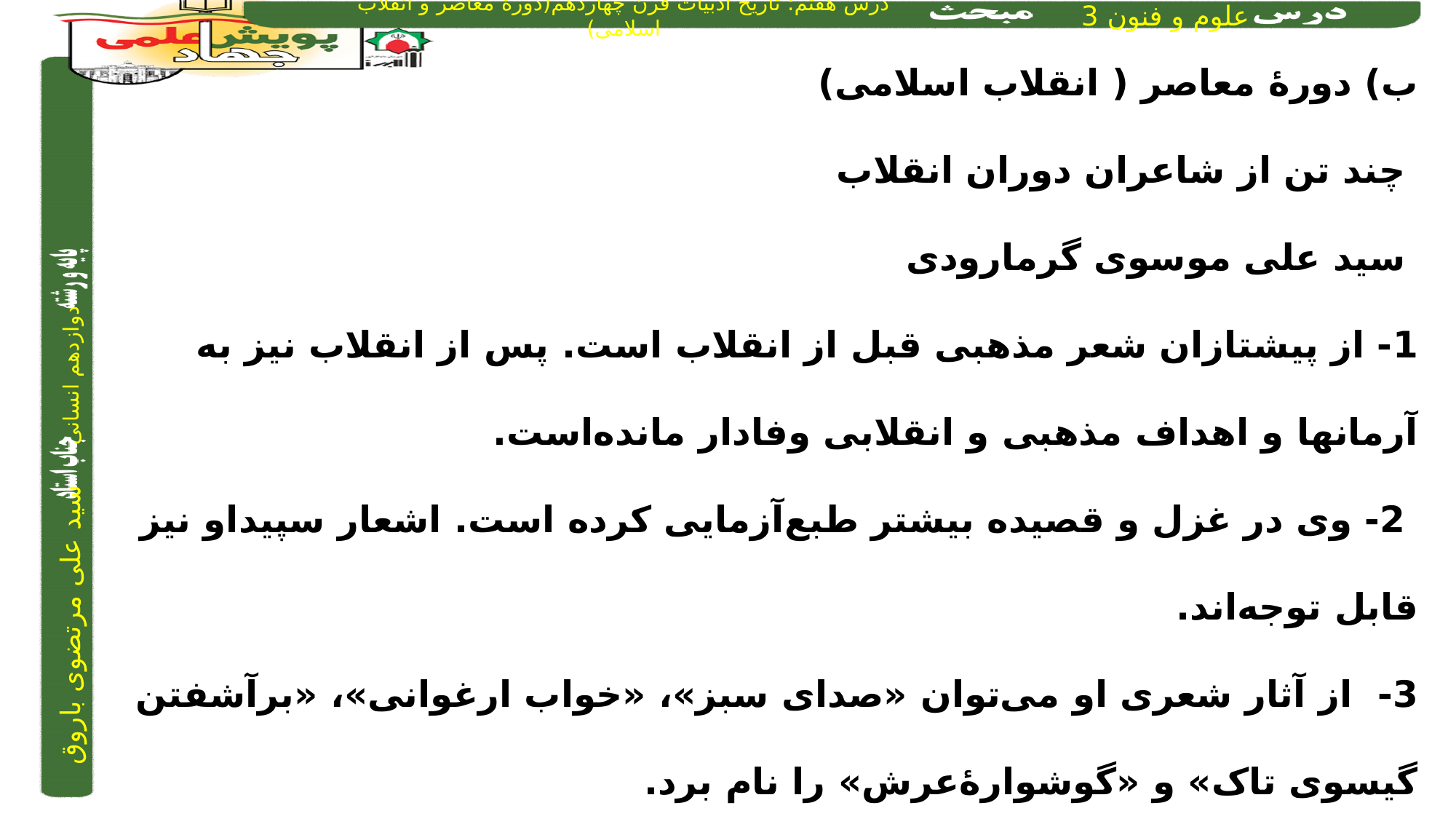

ب) دورۀ معاصر ( انقلاب اسلامی)
 چند تن از شاعران دوران انقلاب
 سید علی موسوی گرمارودی
1- از پیشتازان شعر مذهبی قبل از انقلاب است. پس از انقلاب نیز به آرمانها و اهداف مذهبی و انقلابی وفادار مانده‌است.
 2- وی در غزل و قصیده بیشتر طبع‌آزمایی کرده است. اشعار سپیداو نیز قابل توجه‌اند.
3-  از آثار شعری او می‌توان «صدای سبز»، «خواب ارغوانی»، «برآشفتن گیسوی تاک» و «گوشوارۀعرش» را نام برد.